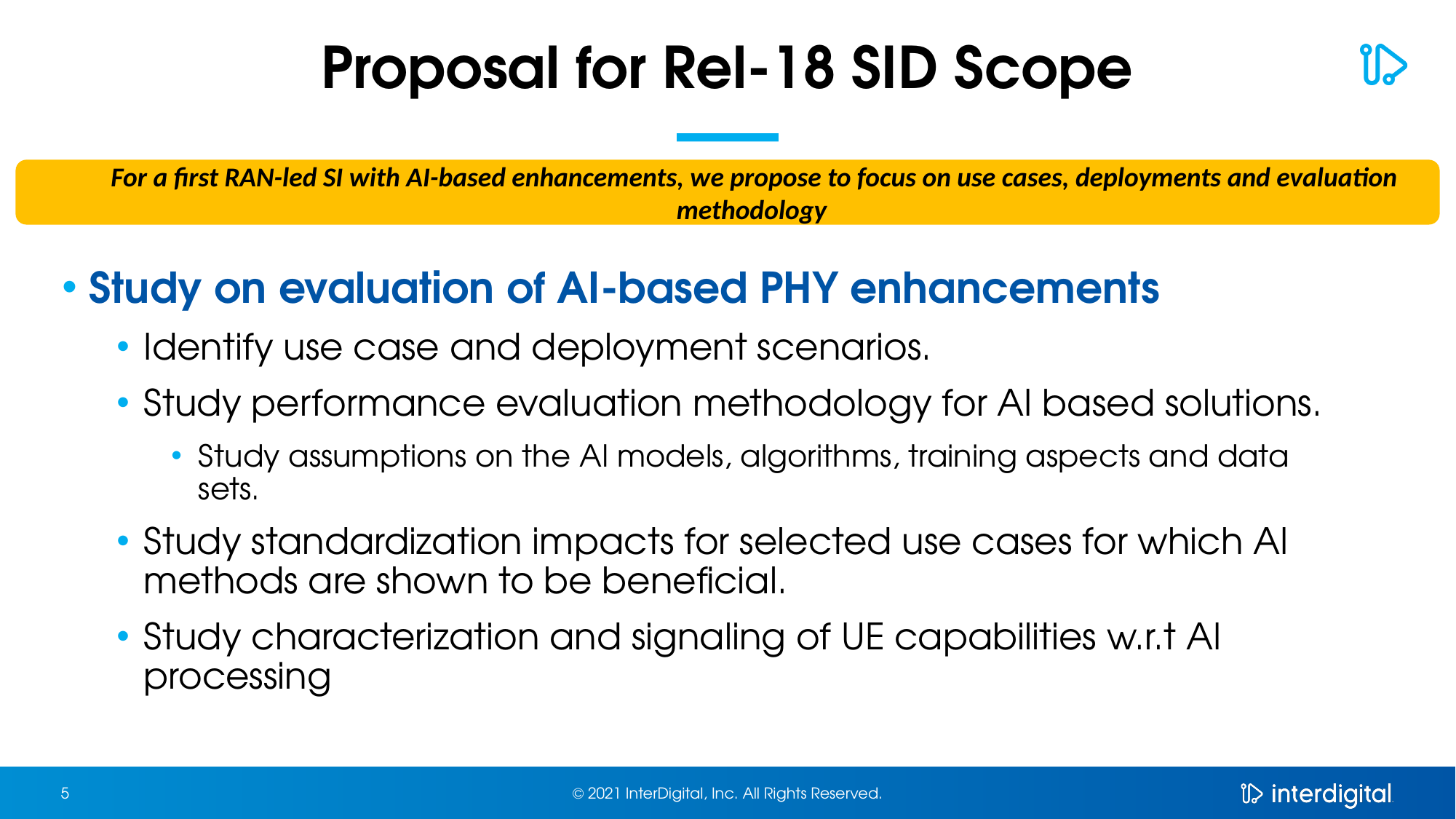

# Proposal for Rel-18 SID Scope
For a first RAN-led SI with AI-based enhancements, we propose to focus on use cases, deployments and evaluation methodology
Study on evaluation of AI-based PHY enhancements
Identify use case and deployment scenarios.
Study performance evaluation methodology for AI based solutions.
Study assumptions on the AI models, algorithms, training aspects and data sets.
Study standardization impacts for selected use cases for which AI methods are shown to be beneficial.
Study characterization and signaling of UE capabilities w.r.t AI processing

© 2021 InterDigital, Inc. All Rights Reserved.
5